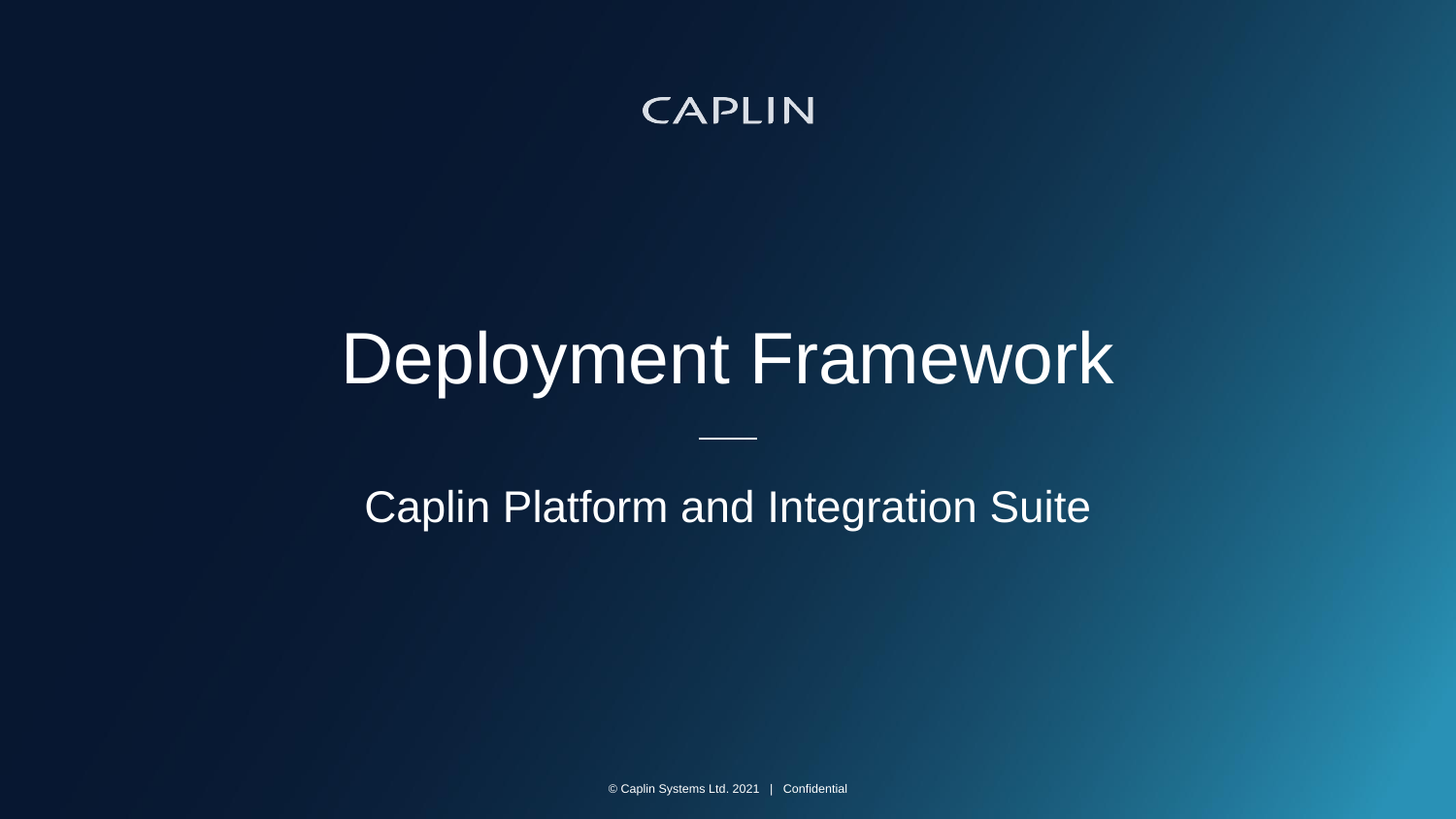

# Deployment Framework
Caplin Platform and Integration Suite